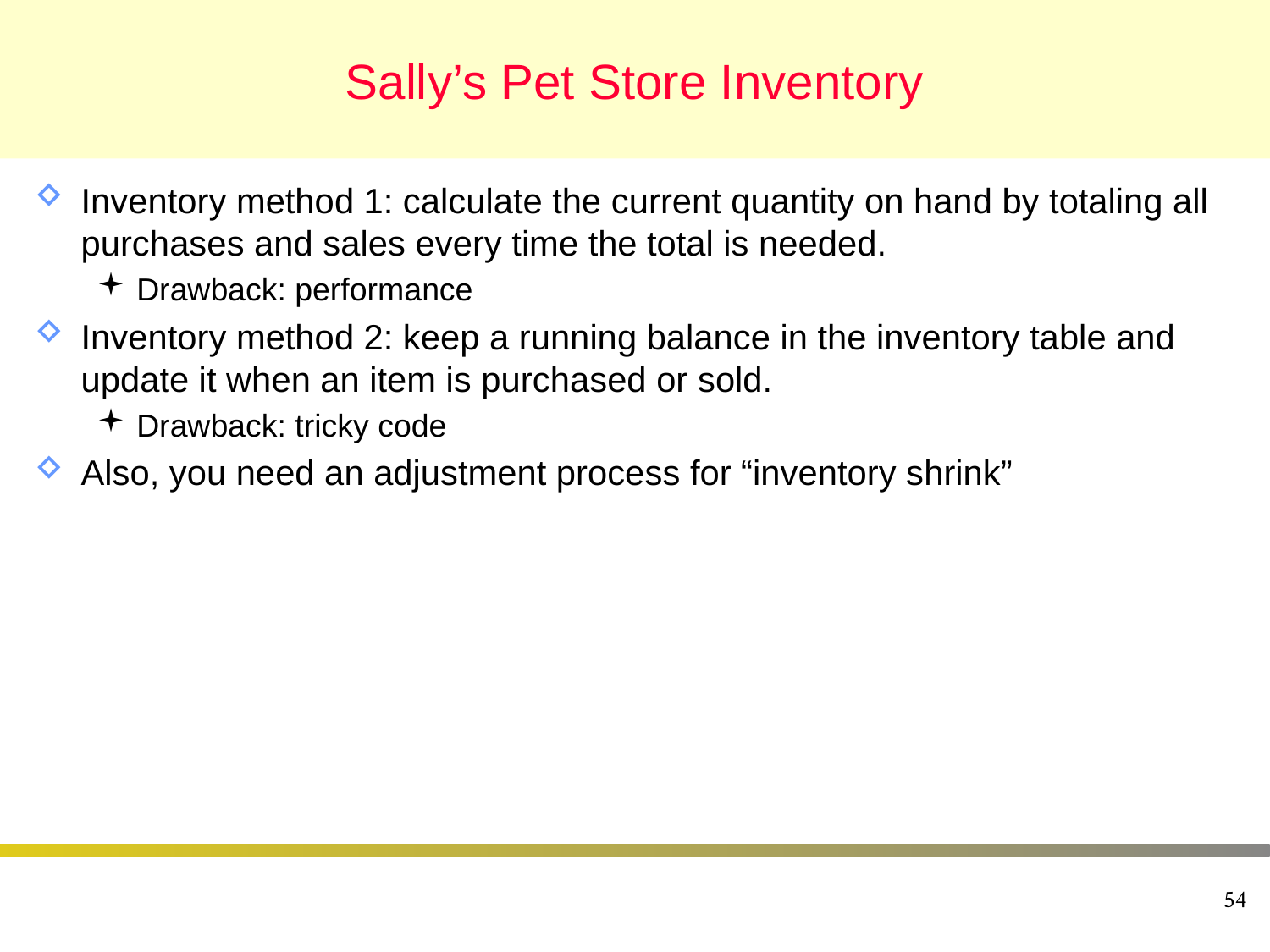

# Sally’s Pet Store Inventory
Inventory method 1: calculate the current quantity on hand by totaling all purchases and sales every time the total is needed.
Drawback: performance
Inventory method 2: keep a running balance in the inventory table and update it when an item is purchased or sold.
Drawback: tricky code
Also, you need an adjustment process for “inventory shrink”
54